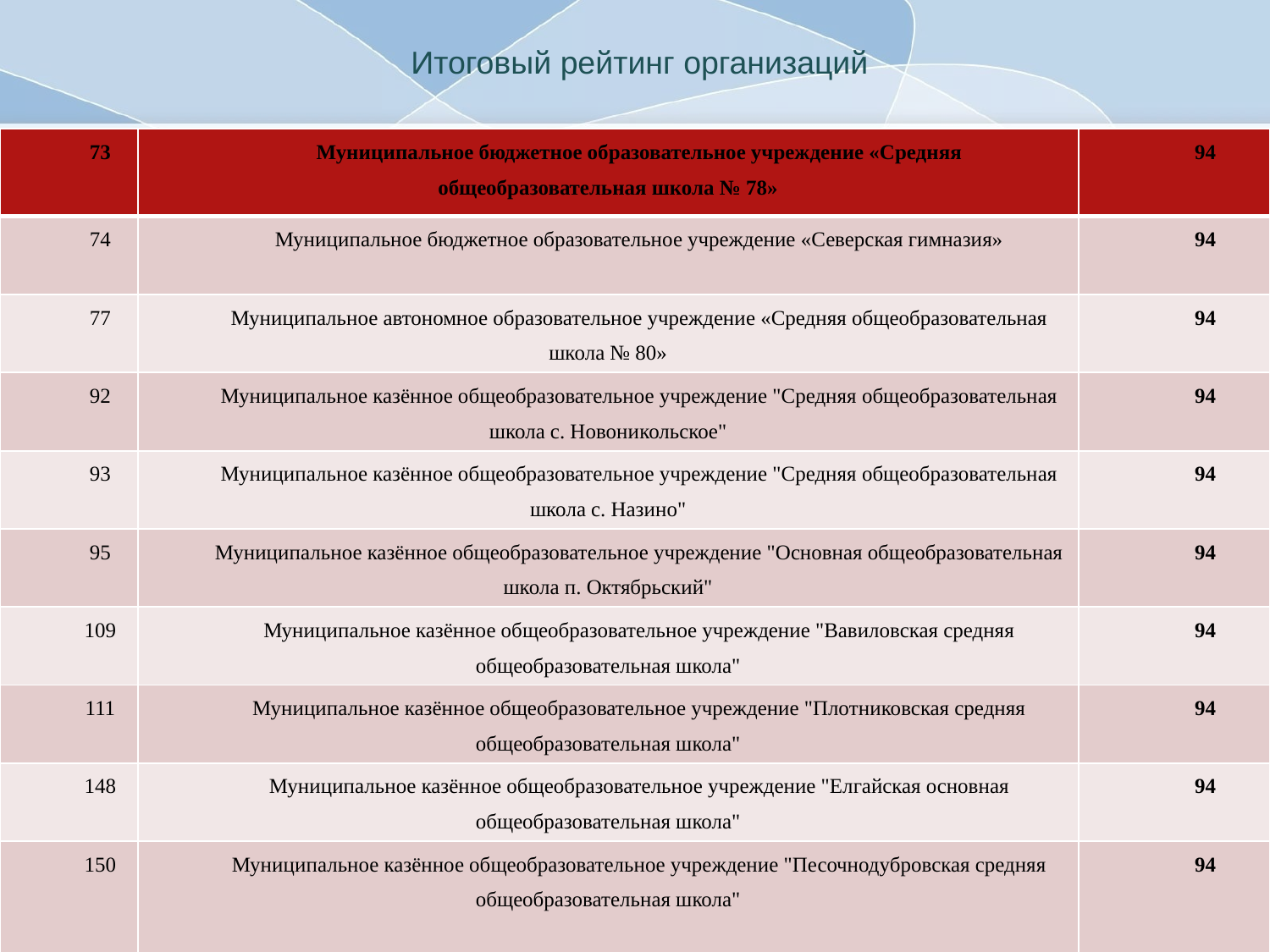

# Итоговый рейтинг организаций
| 73 | Муниципальное бюджетное образовательное учреждение «Средняя общеобразовательная школа № 78» | 94 |
| --- | --- | --- |
| 74 | Муниципальное бюджетное образовательное учреждение «Северская гимназия» | 94 |
| 77 | Муниципальное автономное образовательное учреждение «Средняя общеобразовательная школа № 80» | 94 |
| 92 | Муниципальное казённое общеобразовательное учреждение "Средняя общеобразовательная школа с. Новоникольское" | 94 |
| 93 | Муниципальное казённое общеобразовательное учреждение "Средняя общеобразовательная школа с. Назино" | 94 |
| 95 | Муниципальное казённое общеобразовательное учреждение "Основная общеобразовательная школа п. Октябрьский" | 94 |
| 109 | Муниципальное казённое общеобразовательное учреждение "Вавиловская средняя общеобразовательная школа" | 94 |
| 111 | Муниципальное казённое общеобразовательное учреждение "Плотниковская средняя общеобразовательная школа" | 94 |
| 148 | Муниципальное казённое общеобразовательное учреждение "Елгайская основная общеобразовательная школа" | 94 |
| 150 | Муниципальное казённое общеобразовательное учреждение "Песочнодубровская средняя общеобразовательная школа" | 94 |